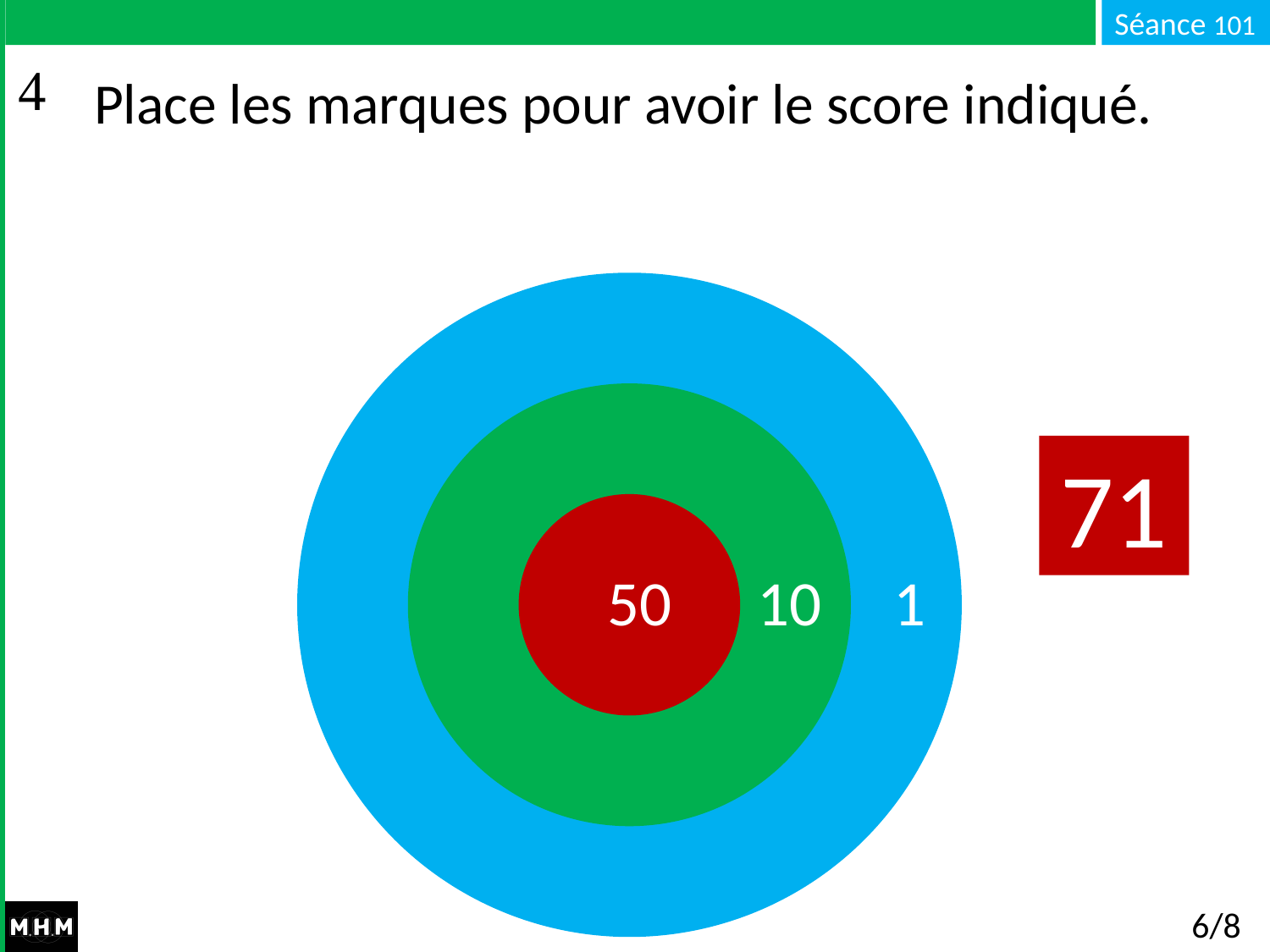

# Place les marques pour avoir le score indiqué.

71
50      10     1
6/8